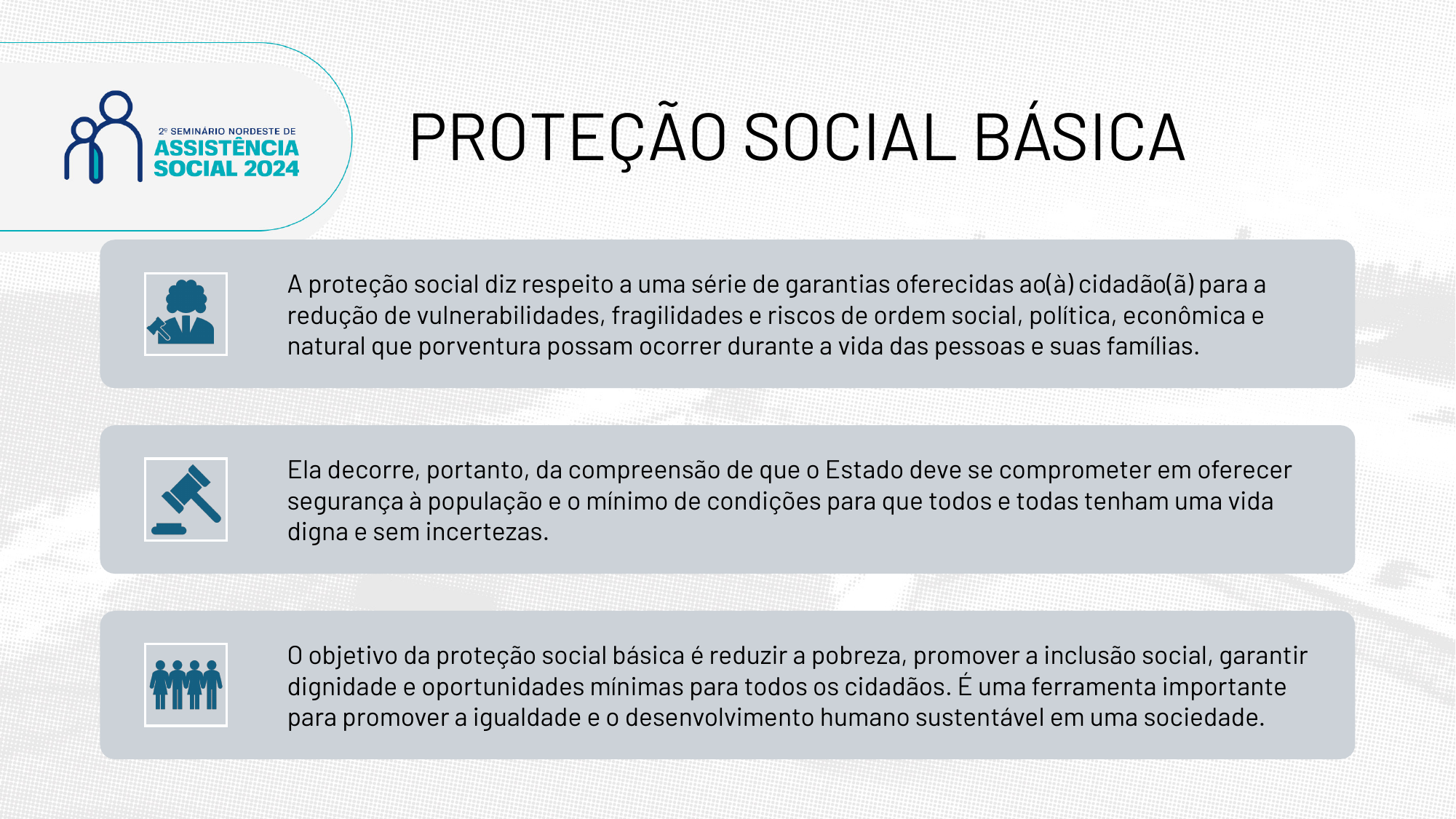

# PROTEÇÃO SOCIAL BÁSICA
A proteção social diz respeito a uma série de garantias oferecidas ao(à) cidadão(ã) para a redução de vulnerabilidades, fragilidades e riscos de ordem social, política, econômica e natural que porventura possam ocorrer durante a vida das pessoas e suas famílias.
Ela decorre, portanto, da compreensão de que o Estado deve se comprometer em oferecer segurança à população e o mínimo de condições para que todos e todas tenham uma vida digna e sem incertezas.
O objetivo da proteção social básica é reduzir a pobreza, promover a inclusão social, garantir dignidade e oportunidades mínimas para todos os cidadãos. É uma ferramenta importante para promover a igualdade e o desenvolvimento humano sustentável em uma sociedade.